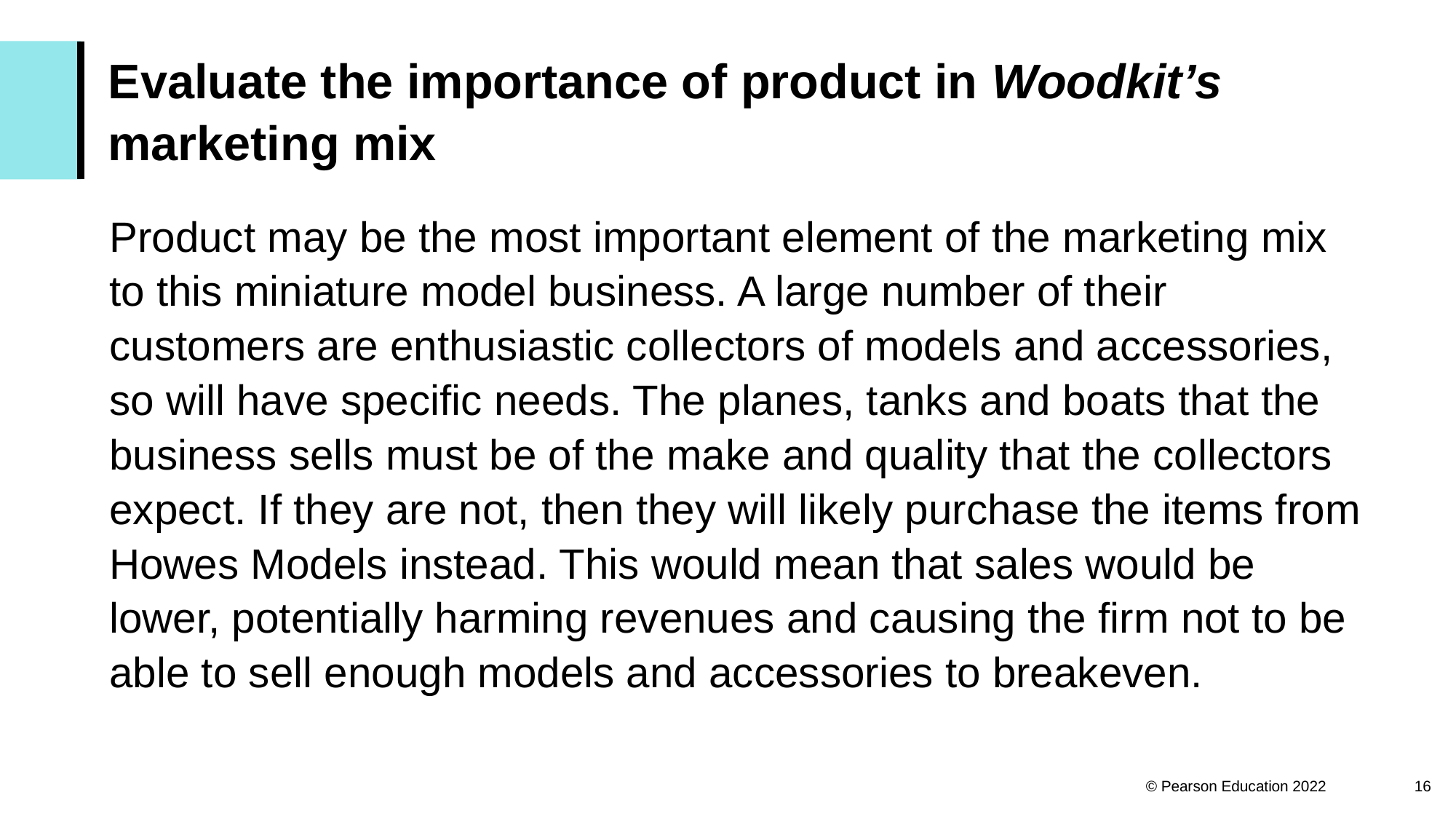

# Evaluate the importance of product in Woodkit’s marketing mix
Product may be the most important element of the marketing mix to this miniature model business. A large number of their customers are enthusiastic collectors of models and accessories, so will have specific needs. The planes, tanks and boats that the business sells must be of the make and quality that the collectors expect. If they are not, then they will likely purchase the items from Howes Models instead. This would mean that sales would be lower, potentially harming revenues and causing the firm not to be able to sell enough models and accessories to breakeven.